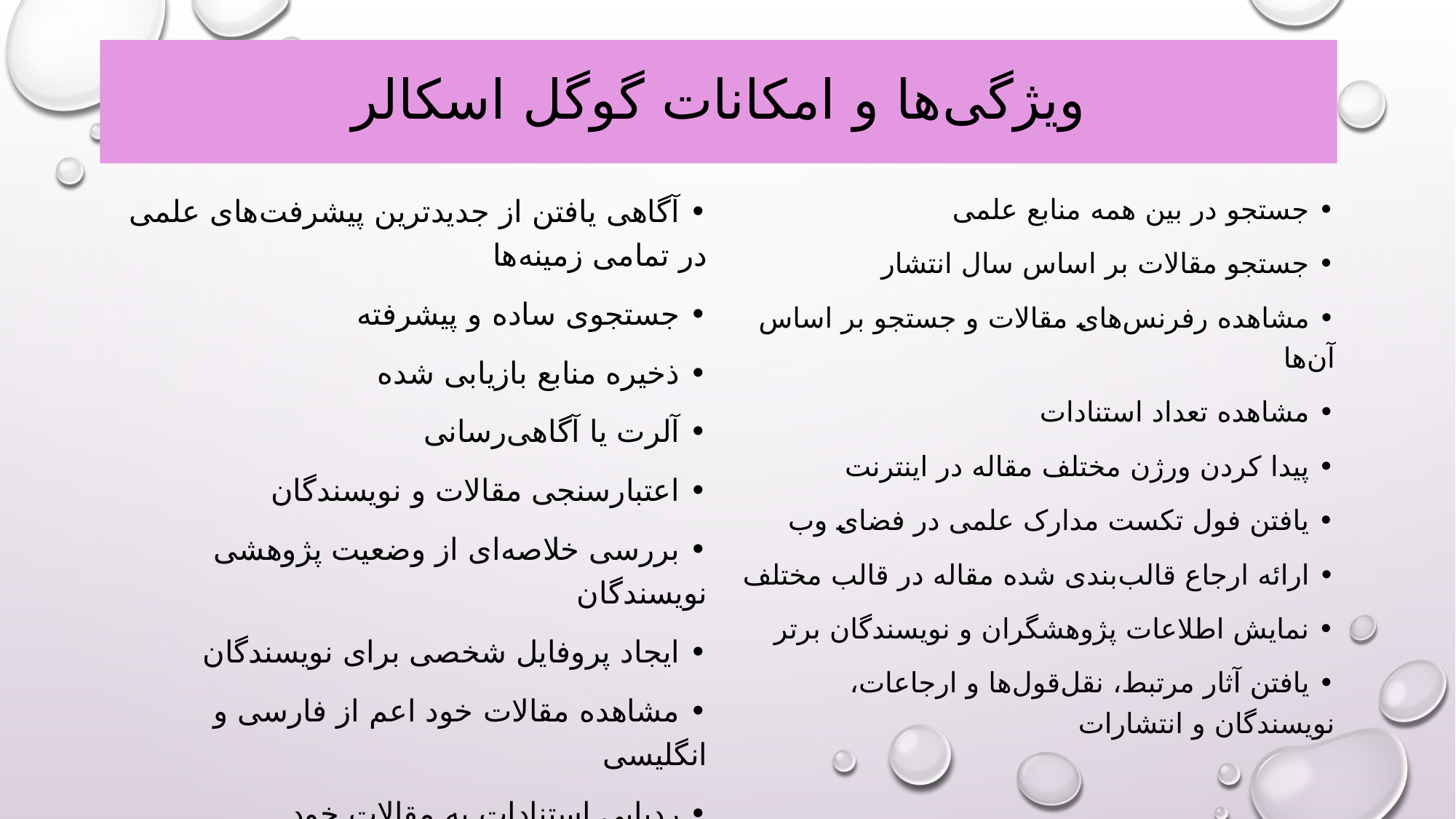

# ویژگی‌ها و امکانات گوگل اسکالر
• آگاهی یافتن از جدیدترین پیشرفت‌های علمی در تمامی زمینه‌ها
• جستجوی ساده و پیشرفته
• ذخیره منابع بازیابی شده
• آلرت یا آگاهی‌رسانی
• اعتبارسنجی مقالات و نویسندگان
• بررسی خلاصه‌ای از وضعیت پژوهشی نویسندگان
• ایجاد پروفایل شخصی برای نویسندگان
• مشاهده مقالات خود اعم از فارسی و انگلیسی
• ردیابی استنادات به مقالات خود
• محاسبه H-Index  بر اساس تعداد مقالات و استنادات و رسم نمودار مربوطه

• جستجو در بین همه منابع علمی
• جستجو مقالات بر اساس سال انتشار
• مشاهده رفرنس‌های مقالات و جستجو بر اساس آن‌ها
• مشاهده تعداد استنادات
• پیدا کردن ورژن مختلف مقاله در اینترنت
• یافتن فول تکست مدارک علمی در فضای وب
• ارائه ارجاع قالب‌بندی شده مقاله در قالب مختلف
• نمایش اطلاعات پژوهشگران و نویسندگان برتر
• یافتن آثار مرتبط، نقل‌قول‌ها و ارجاعات، نویسندگان و انتشارات